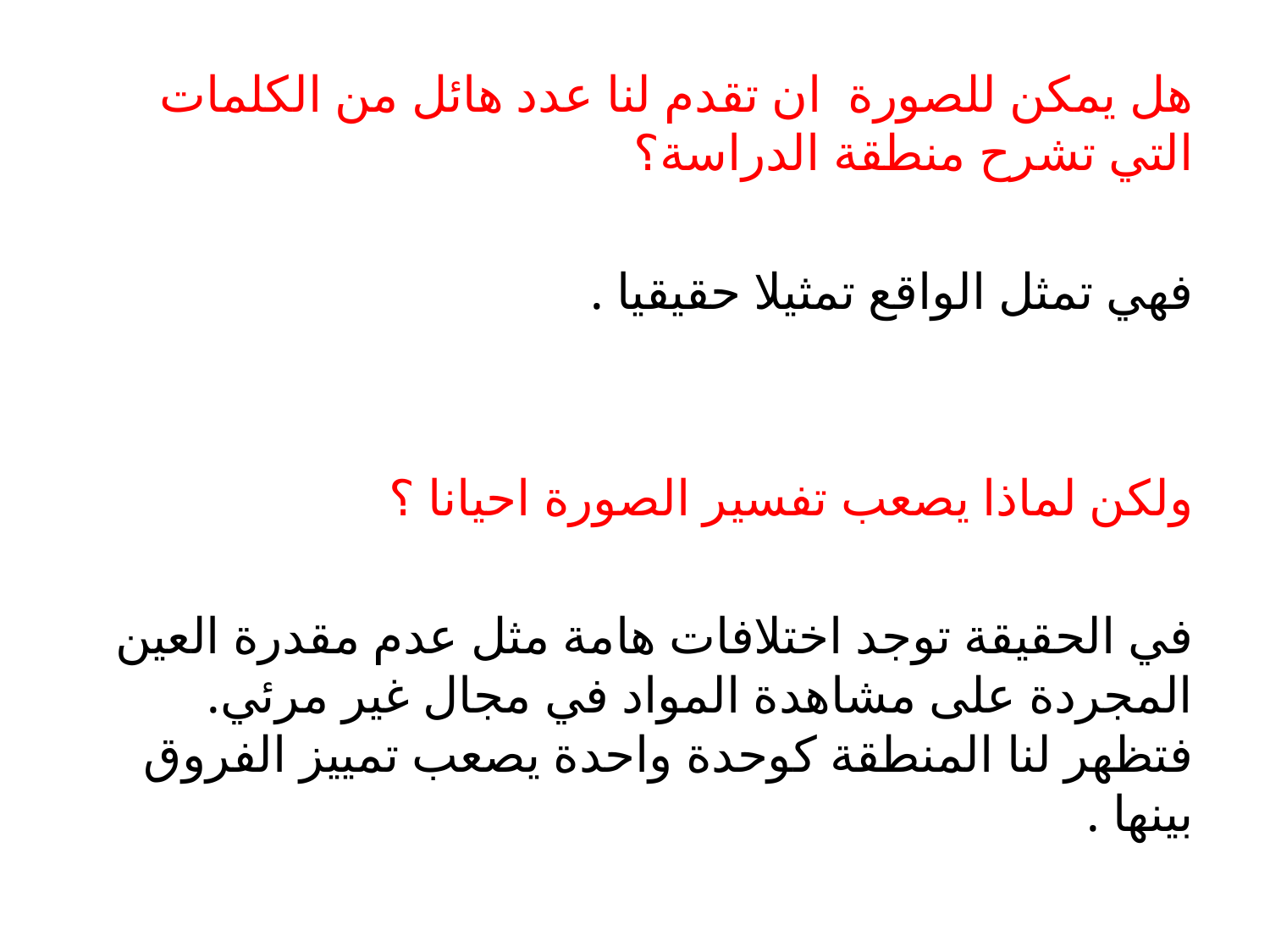

هل يمكن للصورة  ان تقدم لنا عدد هائل من الكلمات التي تشرح منطقة الدراسة؟

فهي تمثل الواقع تمثيلا حقيقيا .

ولكن لماذا يصعب تفسير الصورة احيانا ؟

في الحقيقة توجد اختلافات هامة مثل عدم مقدرة العين المجردة على مشاهدة المواد في مجال غير مرئي. فتظهر لنا المنطقة كوحدة واحدة يصعب تمييز الفروق بينها .